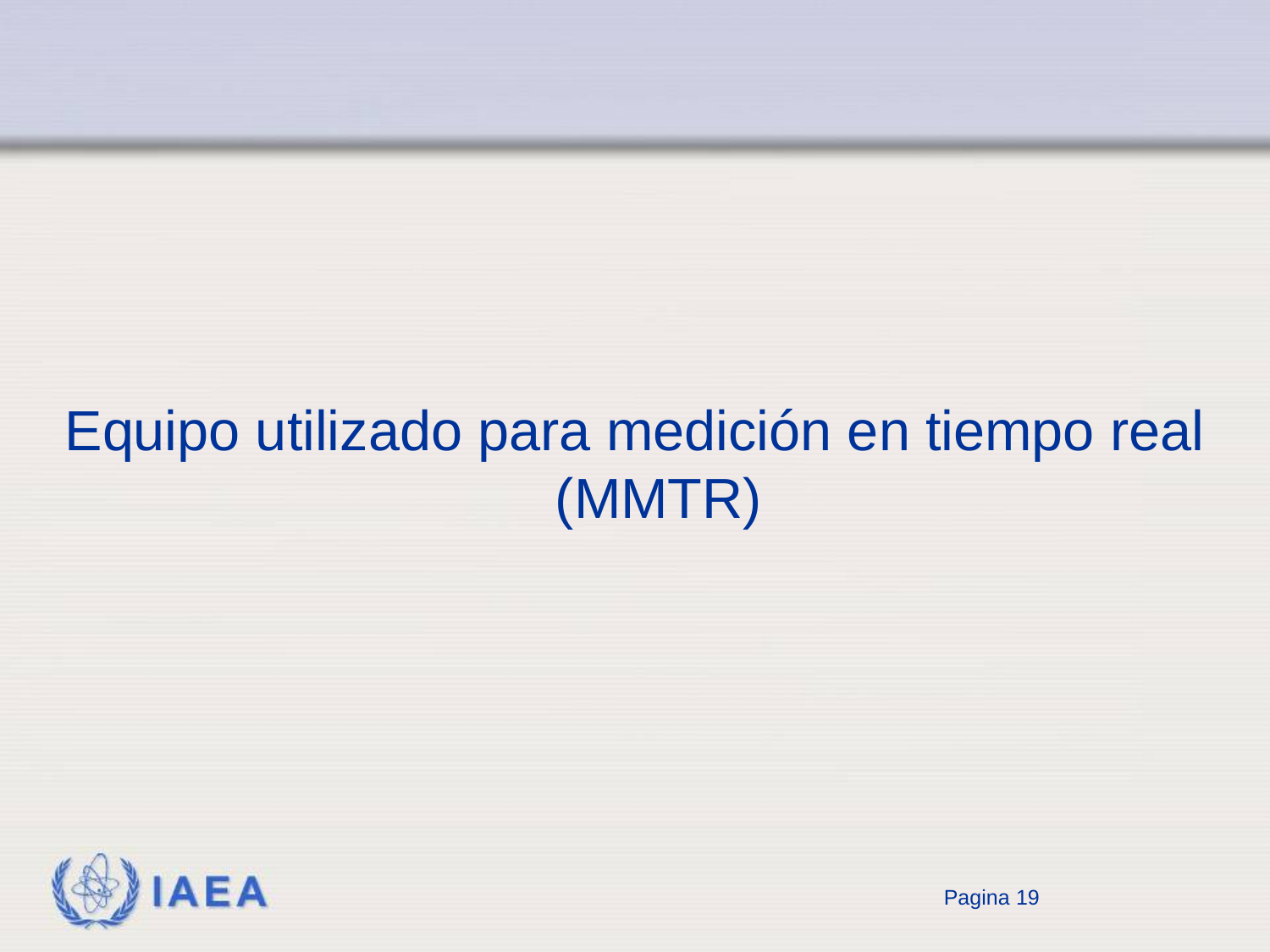

Equipo utilizado para medición en tiempo real (MMTR)